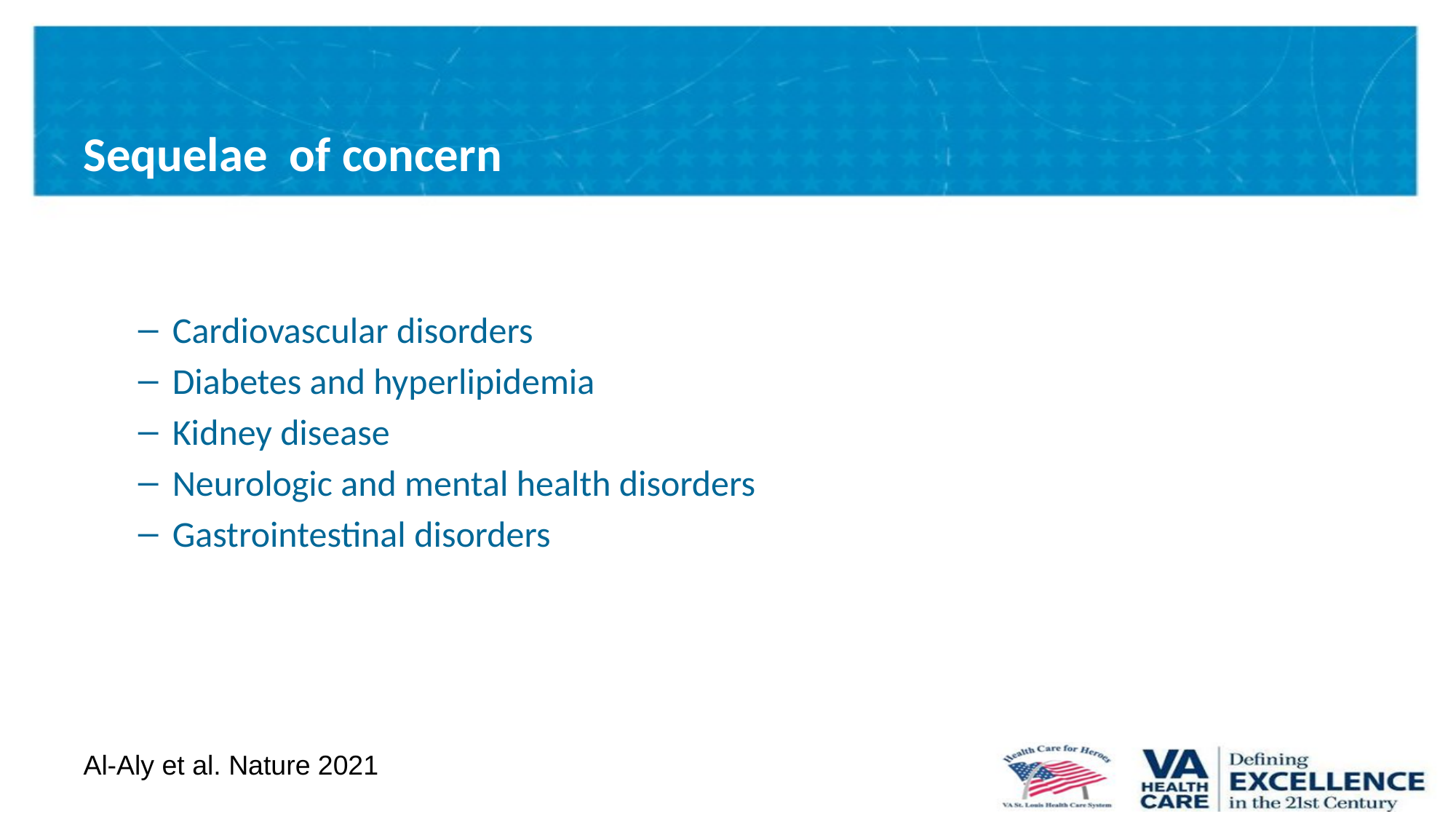

# Sequelae  of concern

Cardiovascular disorders
Diabetes and hyperlipidemia
Kidney disease
Neurologic and mental health disorders
Gastrointestinal disorders

Al-Aly et al. Nature 2021